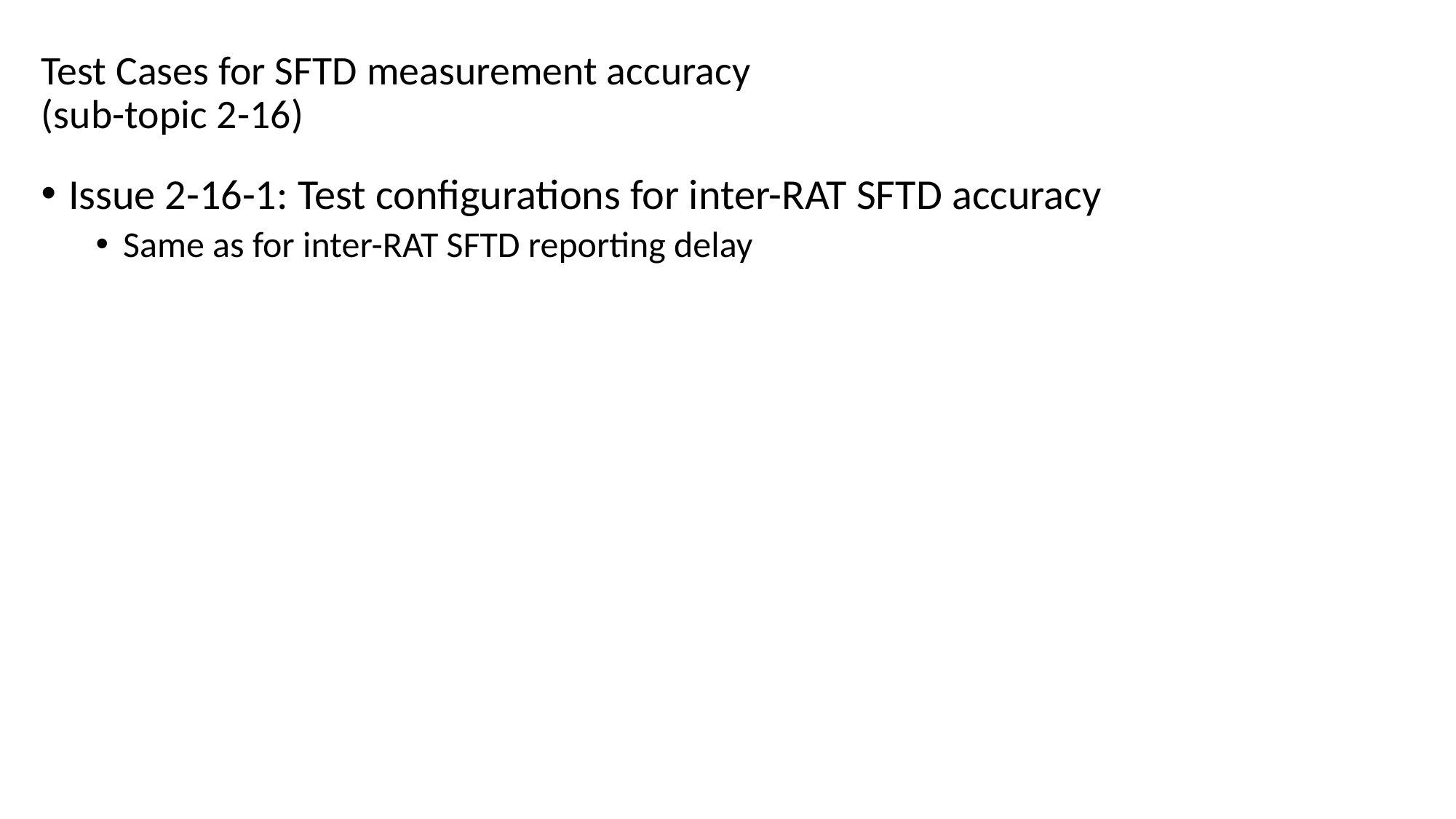

# Test Cases for SFTD measurement accuracy (sub-topic 2-16)
Issue 2-16-1: Test configurations for inter-RAT SFTD accuracy
Same as for inter-RAT SFTD reporting delay